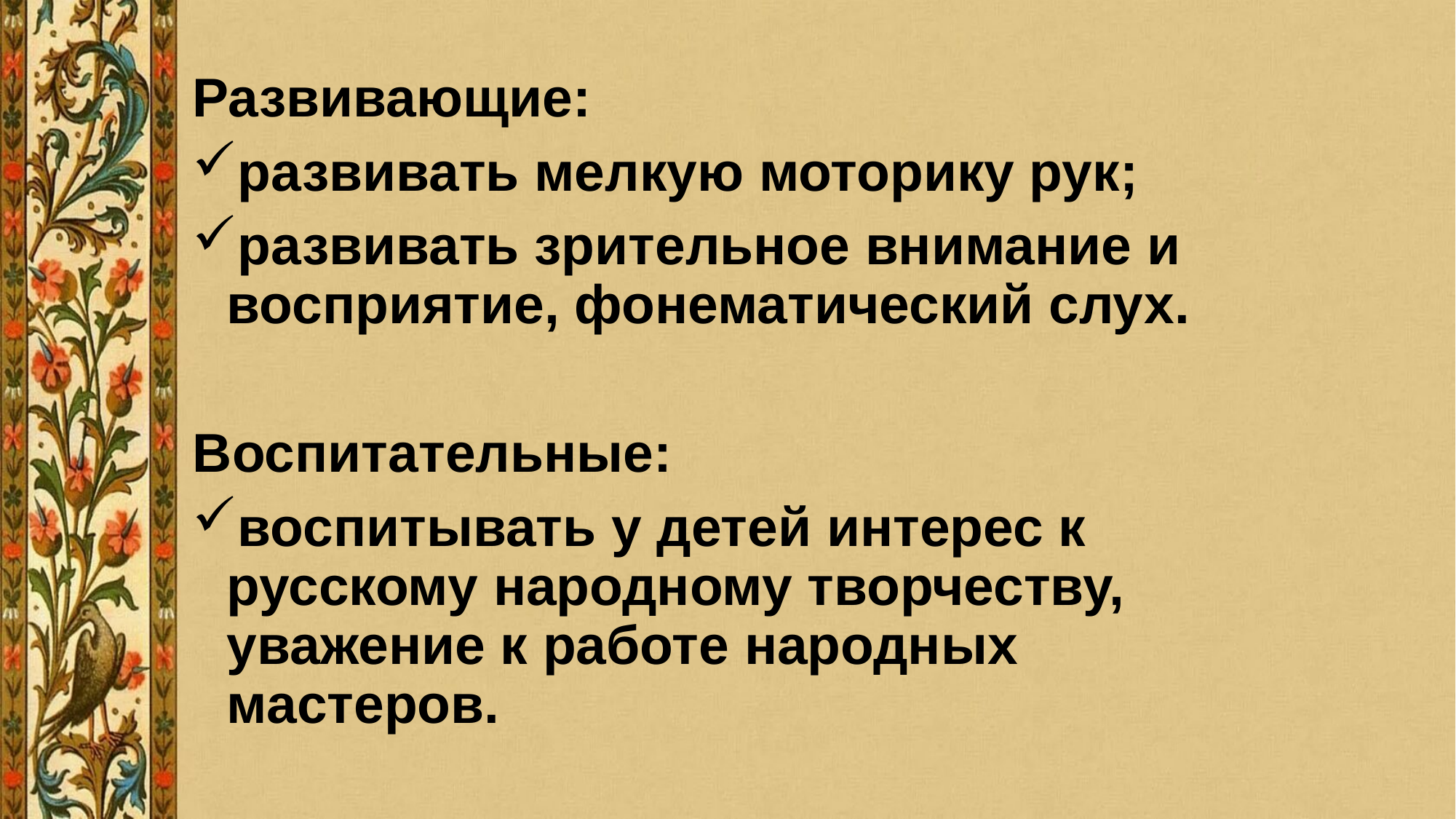

#
Развивающие:
развивать мелкую моторику рук;
развивать зрительное внимание и восприятие, фонематический слух.

Воспитательные:
воспитывать у детей интерес к русскому народному творчеству,  уважение к работе народных мастеров.